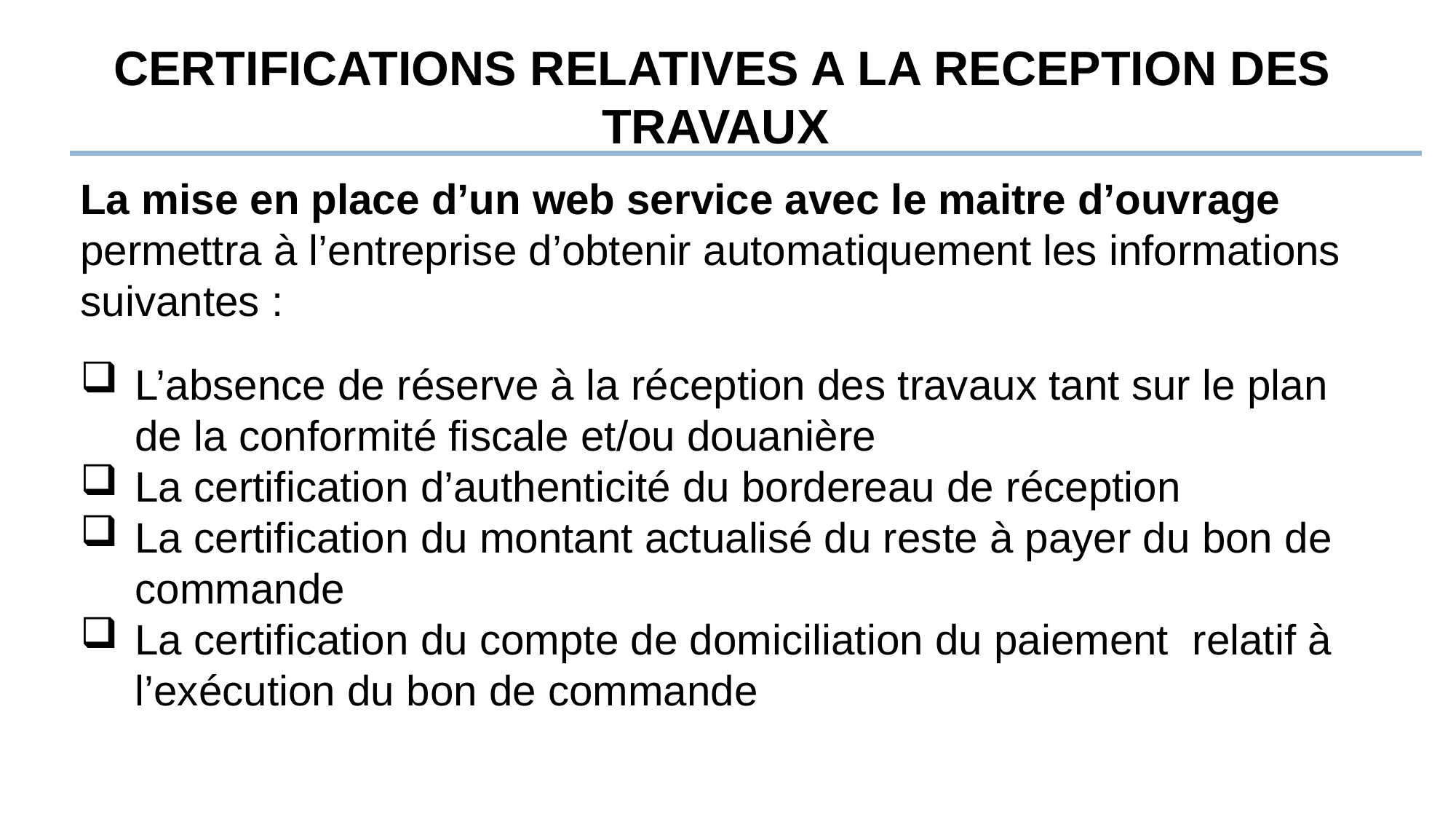

CERTIFICATIONS RELATIVES A LA RECEPTION DES TRAVAUX
La mise en place d’un web service avec le maitre d’ouvrage permettra à l’entreprise d’obtenir automatiquement les informations suivantes :

L’absence de réserve à la réception des travaux tant sur le plan de la conformité fiscale et/ou douanière
La certification d’authenticité du bordereau de réception
La certification du montant actualisé du reste à payer du bon de commande
La certification du compte de domiciliation du paiement  relatif à l’exécution du bon de commande